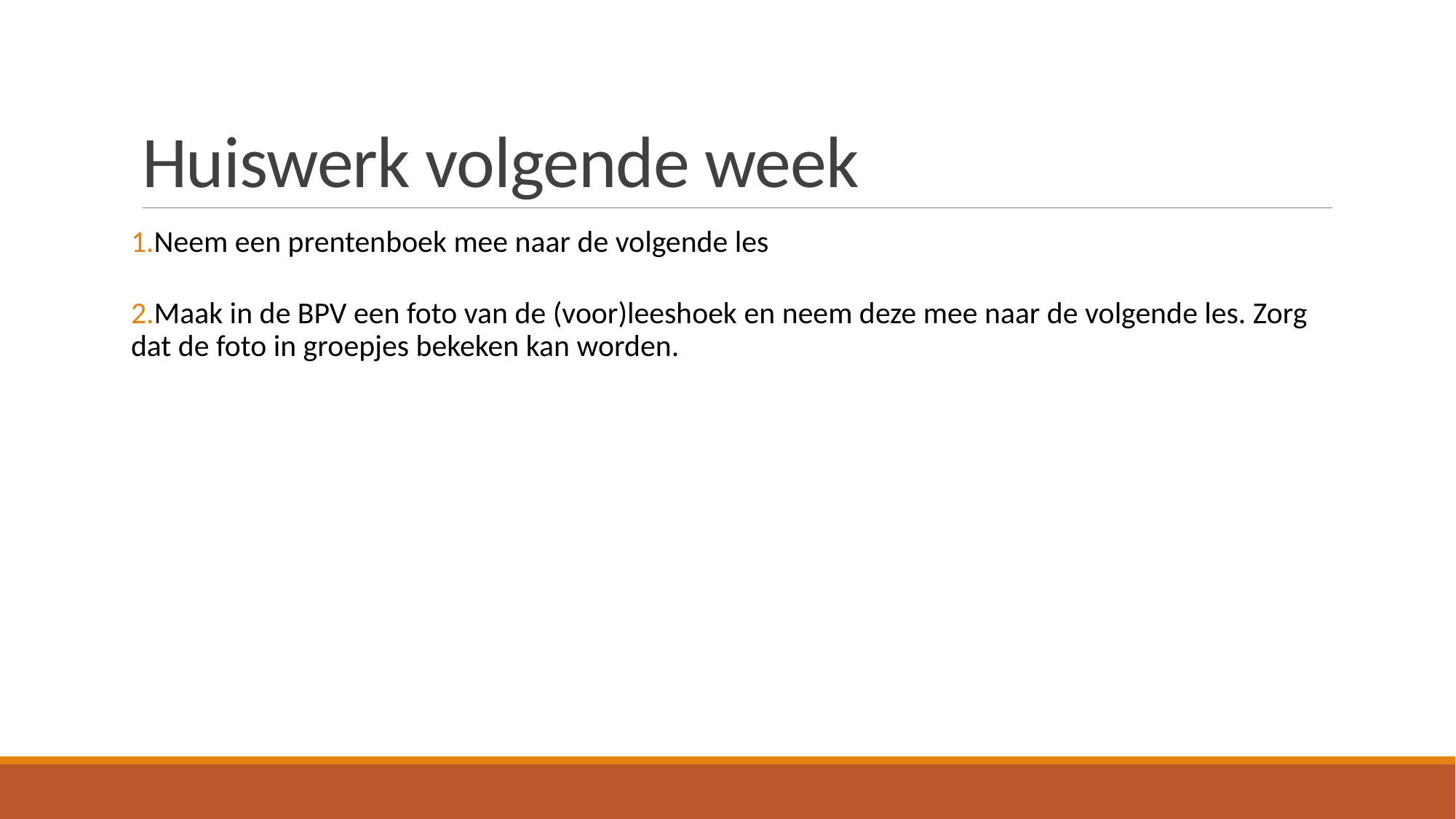

# Huiswerk volgende week
Neem een prentenboek mee naar de volgende les

Maak in de BPV een foto van de (voor)leeshoek en neem deze mee naar de volgende les. Zorg dat de foto in groepjes bekeken kan worden.